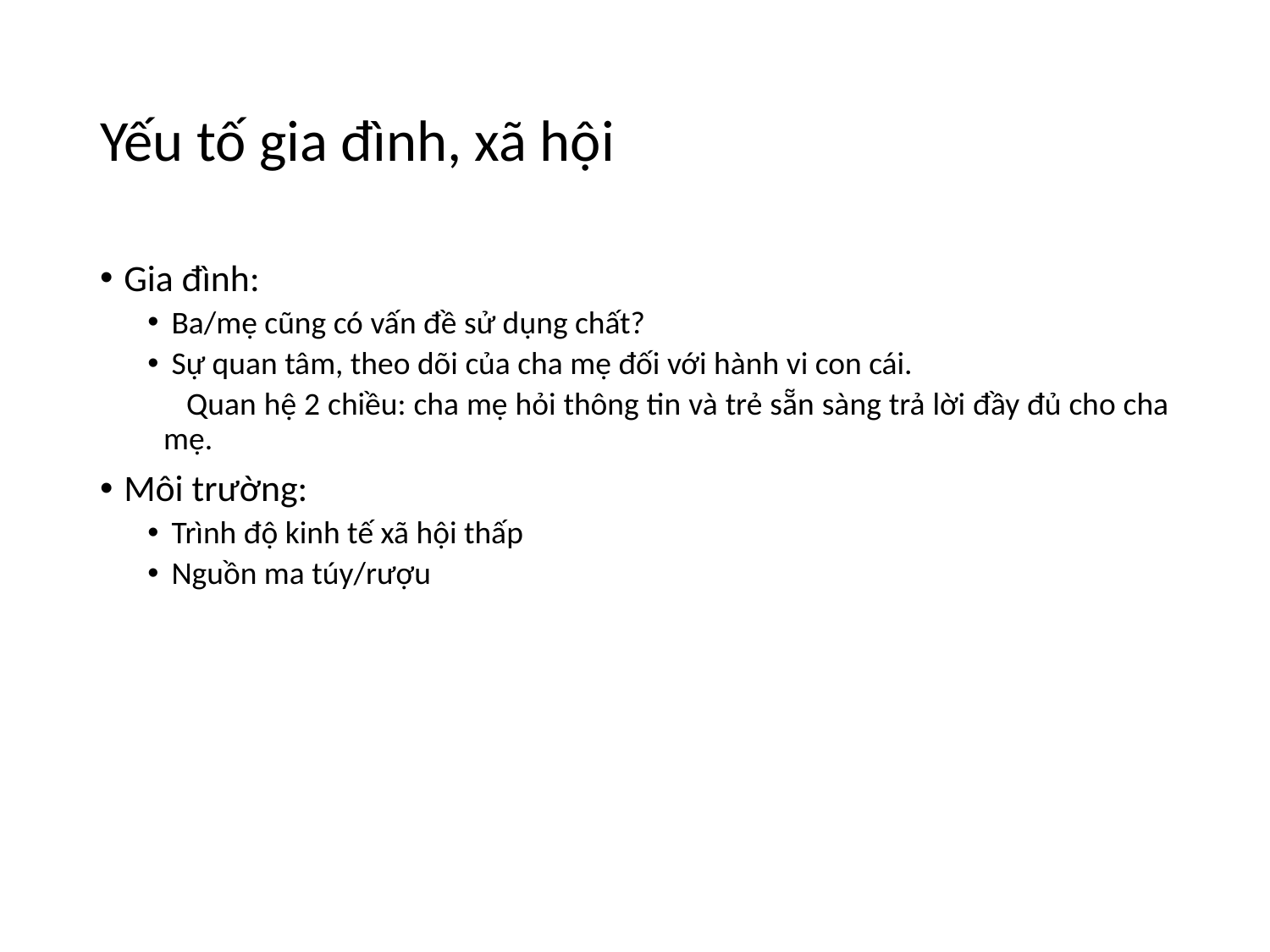

# Yếu tố gia đình, xã hội
Gia đình:
Ba/mẹ cũng có vấn đề sử dụng chất?
Sự quan tâm, theo dõi của cha mẹ đối với hành vi con cái.
   Quan hệ 2 chiều: cha mẹ hỏi thông tin và trẻ sẵn sàng trả lời đầy đủ cho cha mẹ.
Môi trường:
Trình độ kinh tế xã hội thấp
Nguồn ma túy/rượu